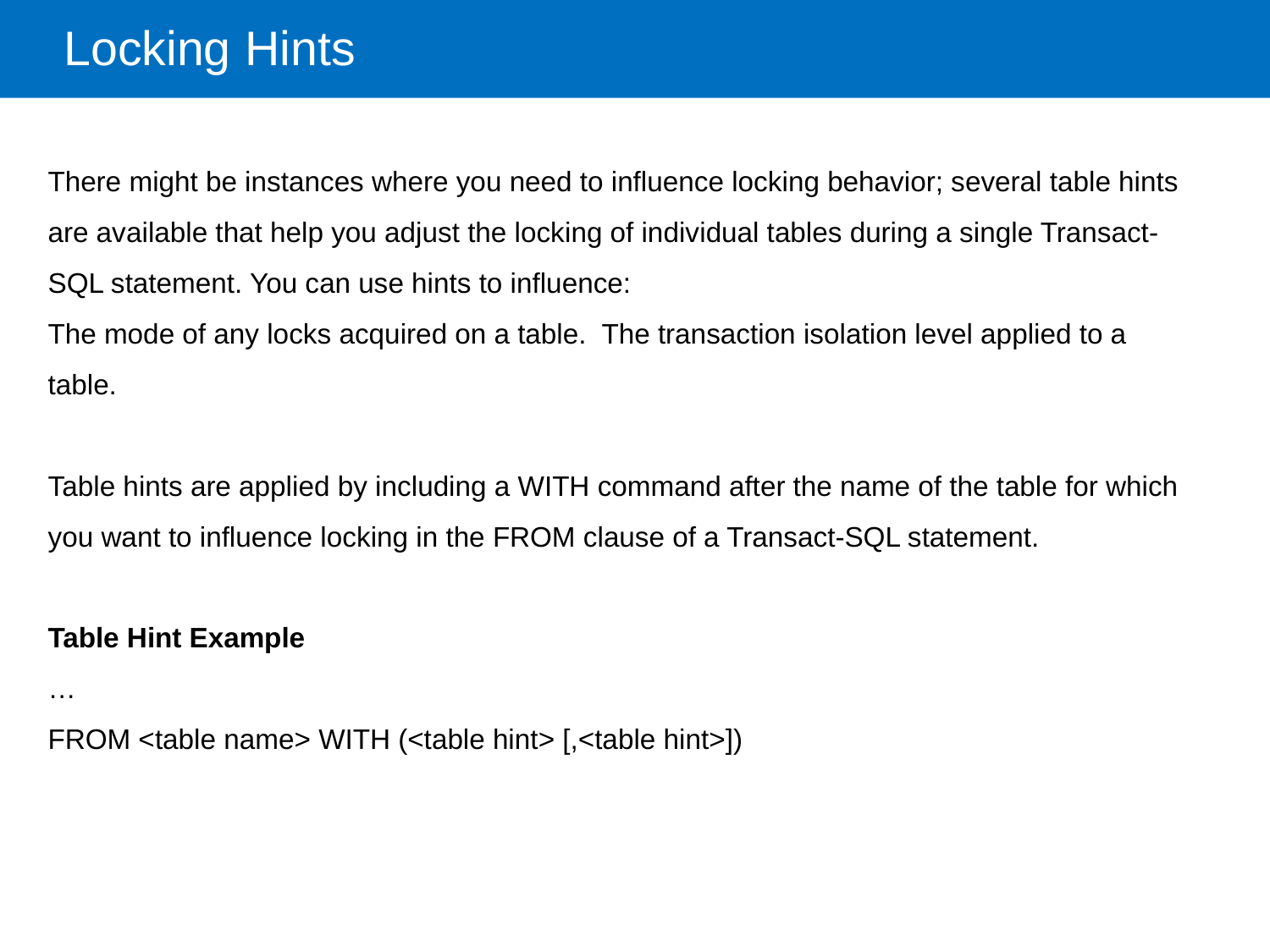

# Locking Hints
There might be instances where you need to influence locking behavior; several table hints are available that help you adjust the locking of individual tables during a single Transact-SQL statement. You can use hints to influence:
The mode of any locks acquired on a table.  The transaction isolation level applied to a table.

Table hints are applied by including a WITH command after the name of the table for which you want to influence locking in the FROM clause of a Transact-SQL statement.

Table Hint Example
…
FROM <table name> WITH (<table hint> [,<table hint>])